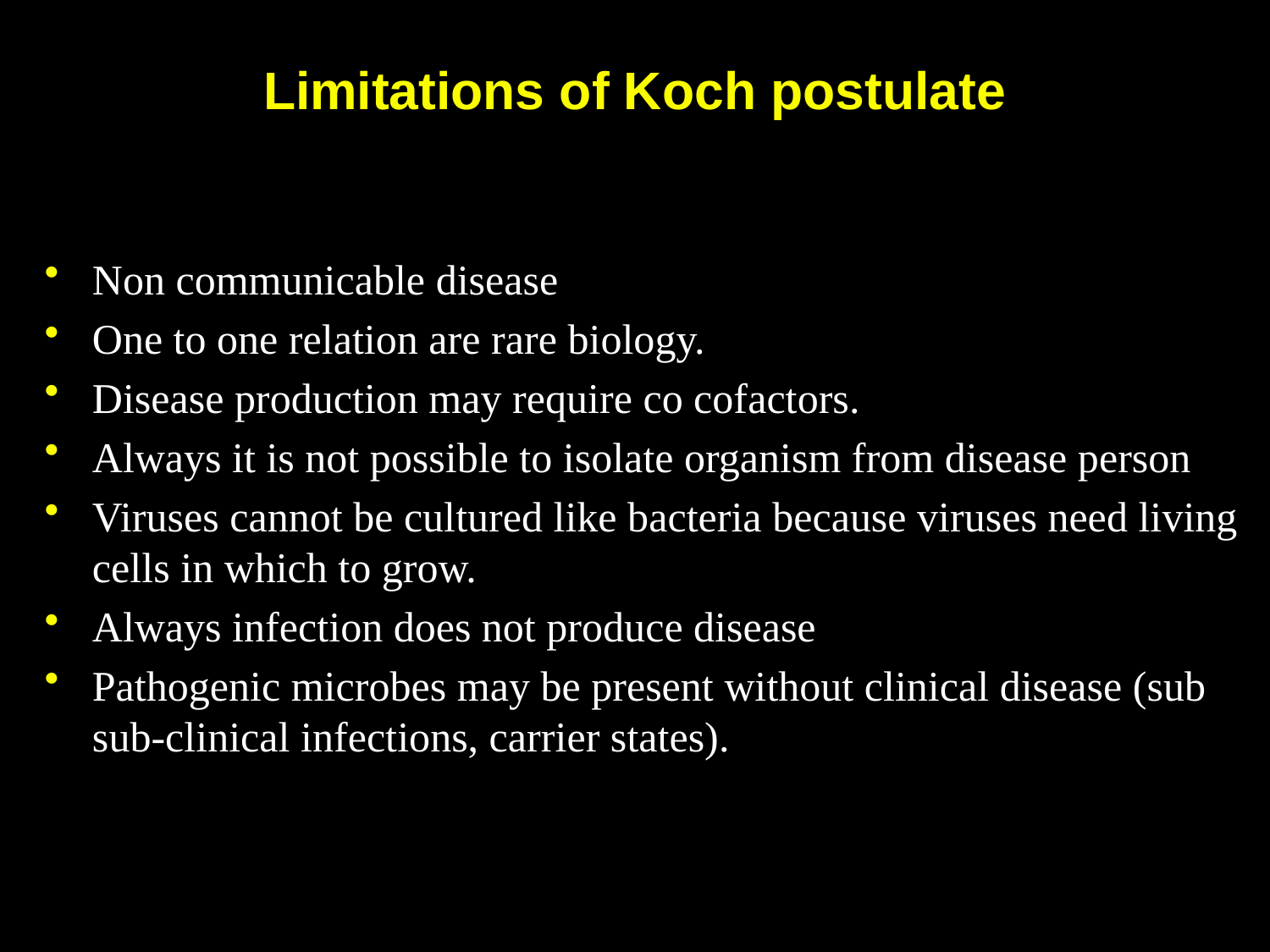

# Limitations of Koch postulate
Non communicable disease
One to one relation are rare biology.
Disease production may require co cofactors.
Always it is not possible to isolate organism from disease person
Viruses cannot be cultured like bacteria because viruses need living cells in which to grow.
Always infection does not produce disease
Pathogenic microbes may be present without clinical disease (sub sub-clinical infections, carrier states).